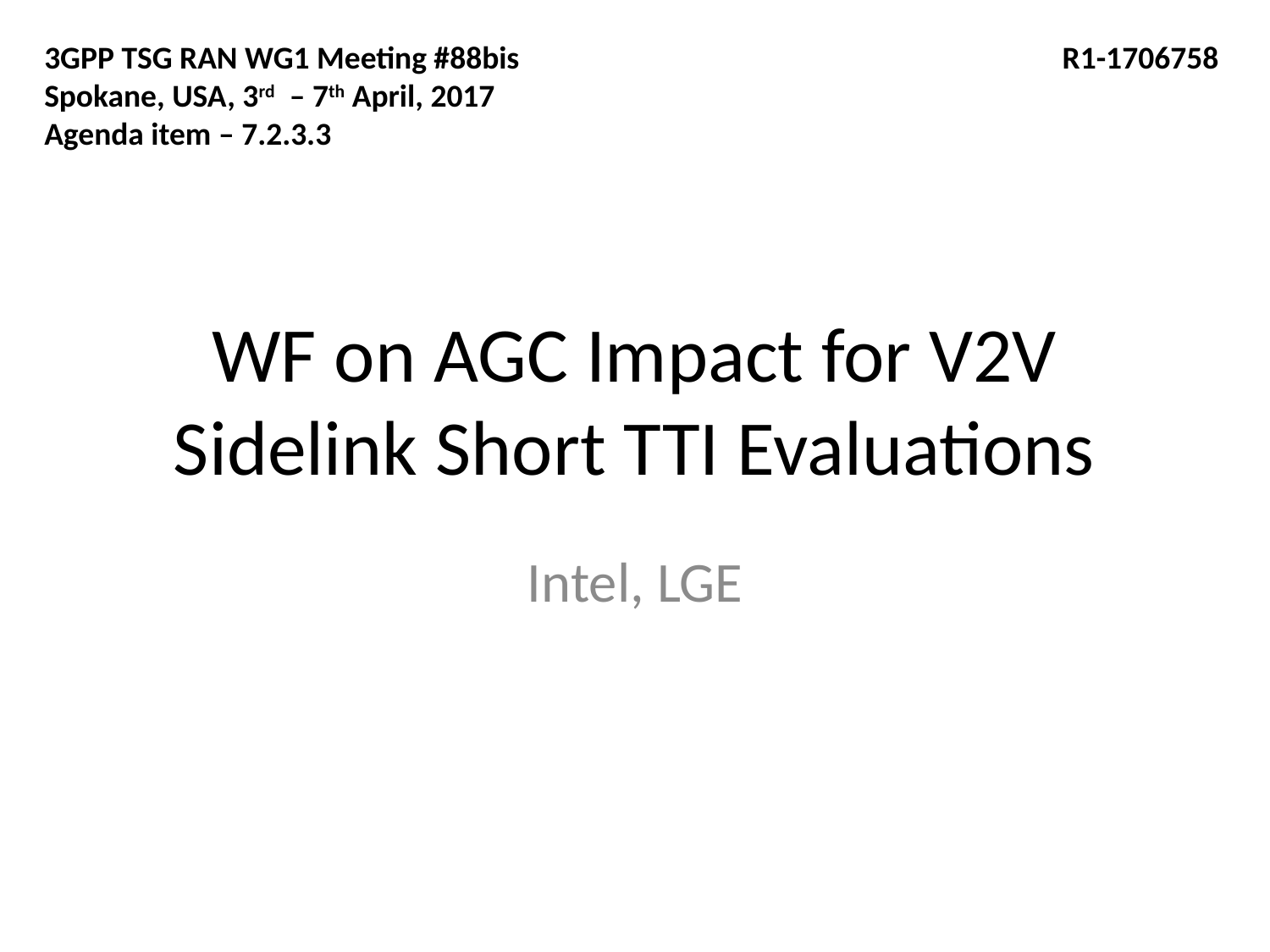

3GPP TSG RAN WG1 Meeting #88bis				                  R1-1706758
Spokane, USA, 3rd  – 7th April, 2017
Agenda item – 7.2.3.3
# WF on AGC Impact for V2V Sidelink Short TTI Evaluations
Intel, LGE